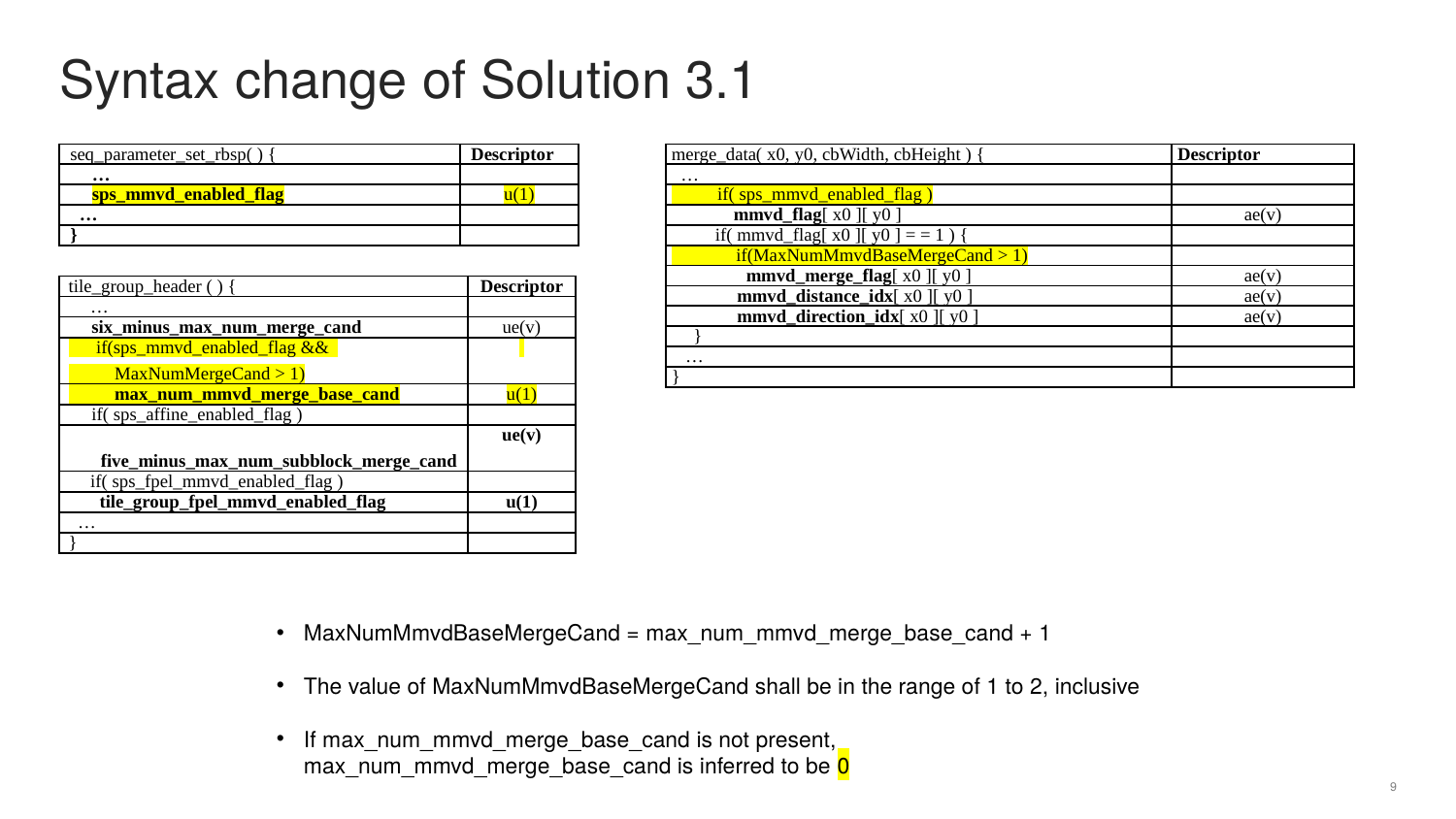

# Syntax change of Solution 3.1
| seq\_parameter\_set\_rbsp( ) { | Descriptor |
| --- | --- |
| … |  |
| sps\_mmvd\_enabled\_flag | u(1) |
| … |  |
| } |  |
| merge\_data( x0, y0, cbWidth, cbHeight ) { | Descriptor |
| --- | --- |
| … |  |
| if( sps\_mmvd\_enabled\_flag ) |  |
| mmvd\_flag[ x0 ][ y0 ] | ae(v) |
| if( mmvd\_flag[ x0 ][ y0 ] = = 1 ) { |  |
| if(MaxNumMmvdBaseMergeCand > 1) |  |
| mmvd\_merge\_flag[ x0 ][ y0 ] | ae(v) |
| mmvd\_distance\_idx[ x0 ][ y0 ] | ae(v) |
| mmvd\_direction\_idx[ x0 ][ y0 ] | ae(v) |
| } |  |
| … |  |
| } |  |
| tile\_group\_header ( ) { | Descriptor |
| --- | --- |
| … |  |
| six\_minus\_max\_num\_merge\_cand | ue(v) |
| if(sps\_mmvd\_enabled\_flag && MaxNumMergeCand > 1) |  |
| max\_num\_mmvd\_merge\_base\_cand | u(1) |
| if( sps\_affine\_enabled\_flag ) |  |
| five\_minus\_max\_num\_subblock\_merge\_cand | ue(v) |
| if( sps\_fpel\_mmvd\_enabled\_flag ) |  |
| tile\_group\_fpel\_mmvd\_enabled\_flag | u(1) |
| … |  |
| } |  |
MaxNumMmvdBaseMergeCand = max_num_mmvd_merge_base_cand + 1

The value of MaxNumMmvdBaseMergeCand shall be in the range of 1 to 2, inclusive

If max_num_mmvd_merge_base_cand is not present, max_num_mmvd_merge_base_cand is inferred to be 0